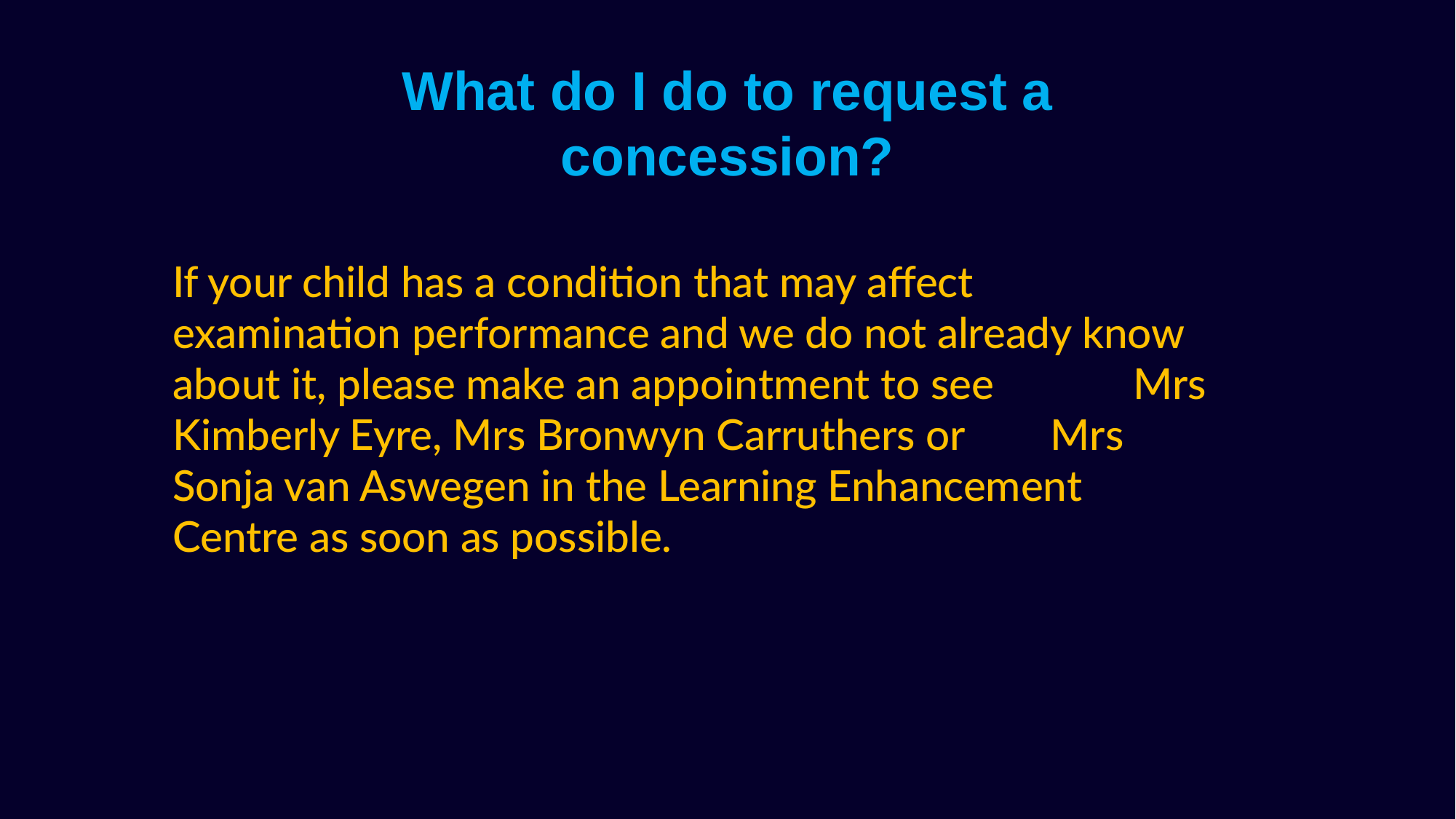

# What do I do to request a concession?

If your child has a condition that may affect examination performance and we do not already know about it, please make an appointment to see             Mrs Kimberly Eyre, Mrs Bronwyn Carruthers or        Mrs Sonja van Aswegen in the Learning Enhancement Centre as soon as possible.